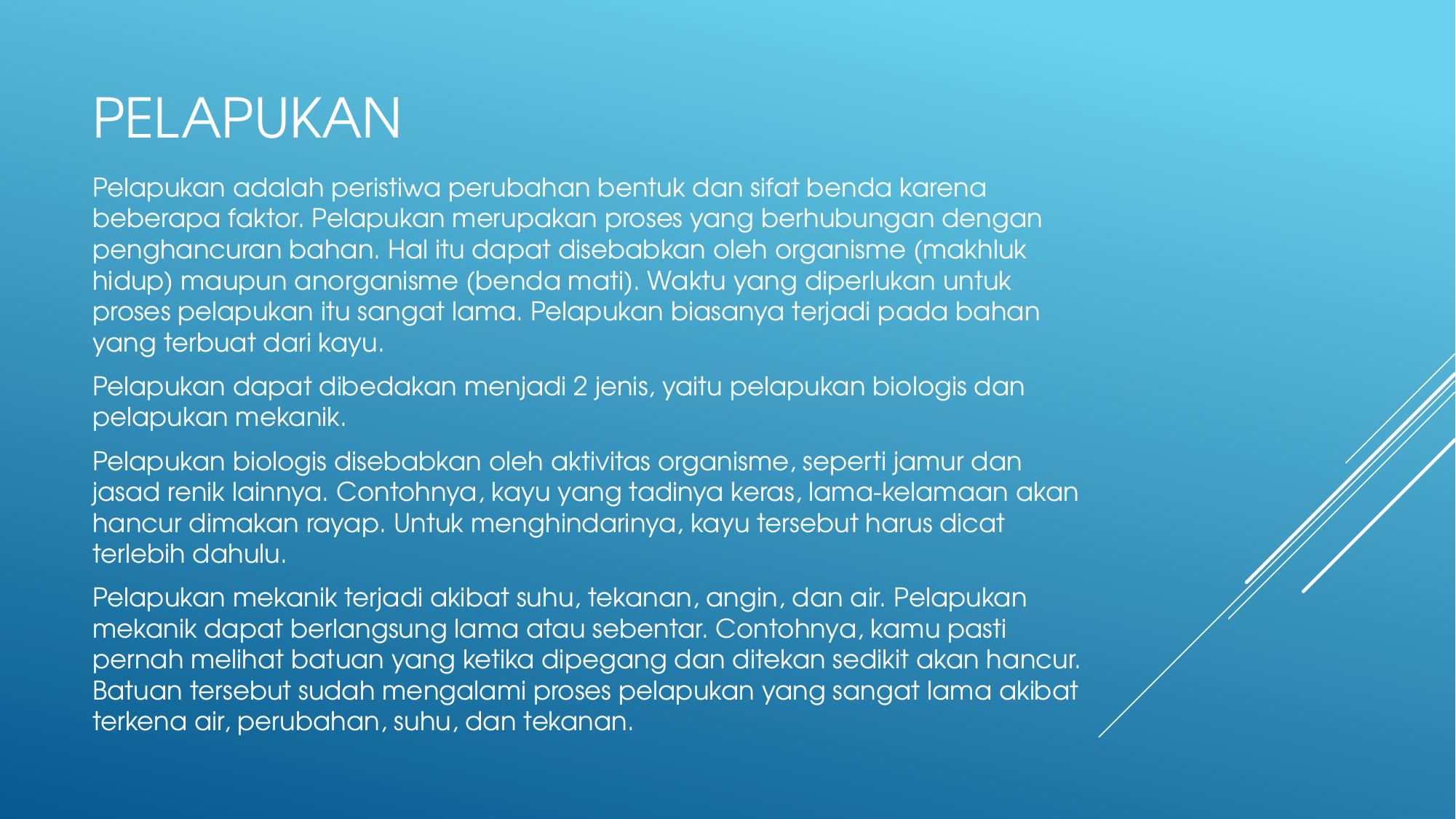

# pelapukan
Pelapukan adalah peristiwa perubahan bentuk dan sifat benda karena beberapa faktor. Pelapukan merupakan proses yang berhubungan dengan penghancuran bahan. Hal itu dapat disebabkan oleh organisme (makhluk hidup) maupun anorganisme (benda mati). Waktu yang diperlukan untuk proses pelapukan itu sangat lama. Pelapukan biasanya terjadi pada bahan yang terbuat dari kayu.
Pelapukan dapat dibedakan menjadi 2 jenis, yaitu pelapukan biologis dan pelapukan mekanik.
Pelapukan biologis disebabkan oleh aktivitas organisme, seperti jamur dan jasad renik lainnya. Contohnya, kayu yang tadinya keras, lama-kelamaan akan hancur dimakan rayap. Untuk menghindarinya, kayu tersebut harus dicat terlebih dahulu.
Pelapukan mekanik terjadi akibat suhu, tekanan, angin, dan air. Pelapukan mekanik dapat berlangsung lama atau sebentar. Contohnya, kamu pasti pernah melihat batuan yang ketika dipegang dan ditekan sedikit akan hancur. Batuan tersebut sudah mengalami proses pelapukan yang sangat lama akibat terkena air, perubahan, suhu, dan tekanan.